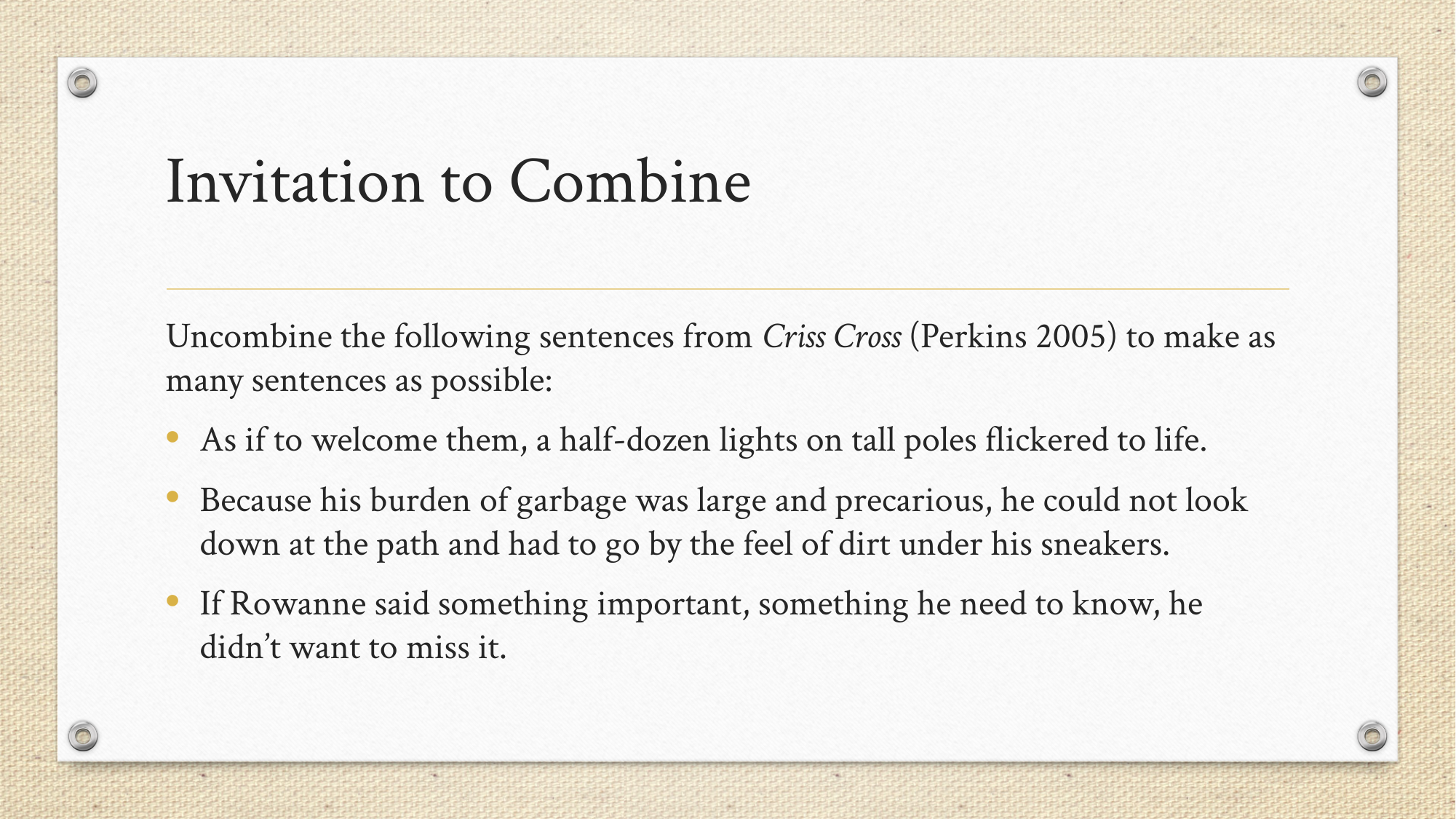

# Invitation to Combine
Uncombine the following sentences from Criss Cross (Perkins 2005) to make as many sentences as possible:
As if to welcome them, a half-dozen lights on tall poles flickered to life.
Because his burden of garbage was large and precarious, he could not look down at the path and had to go by the feel of dirt under his sneakers.
If Rowanne said something important, something he need to know, he didn’t want to miss it.